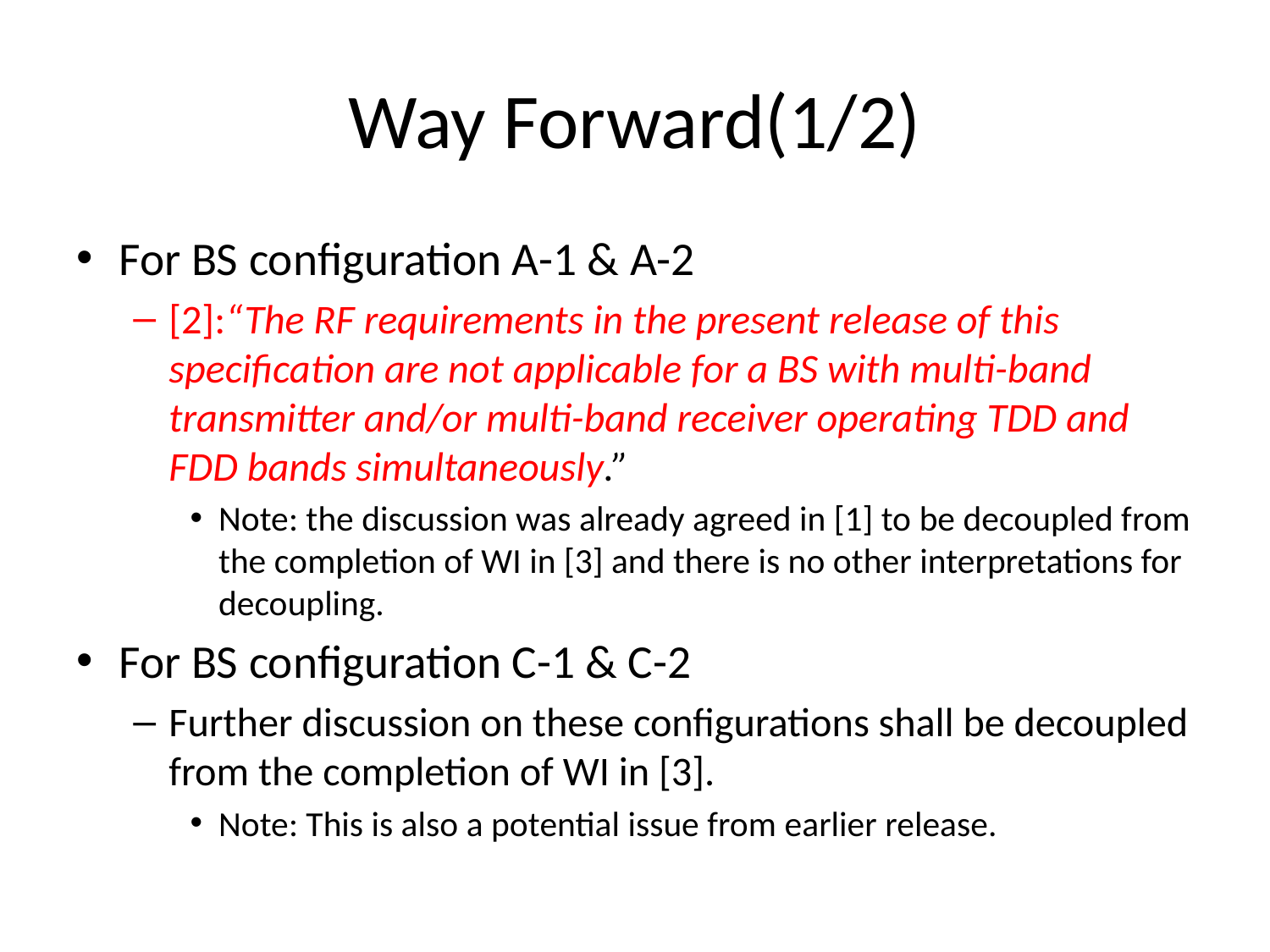

# Way Forward(1/2)
For BS configuration A-1 & A-2
[2]:“The RF requirements in the present release of this specification are not applicable for a BS with multi-band transmitter and/or multi-band receiver operating TDD and FDD bands simultaneously.”
Note: the discussion was already agreed in [1] to be decoupled from the completion of WI in [3] and there is no other interpretations for decoupling.
For BS configuration C-1 & C-2
Further discussion on these configurations shall be decoupled from the completion of WI in [3].
Note: This is also a potential issue from earlier release.